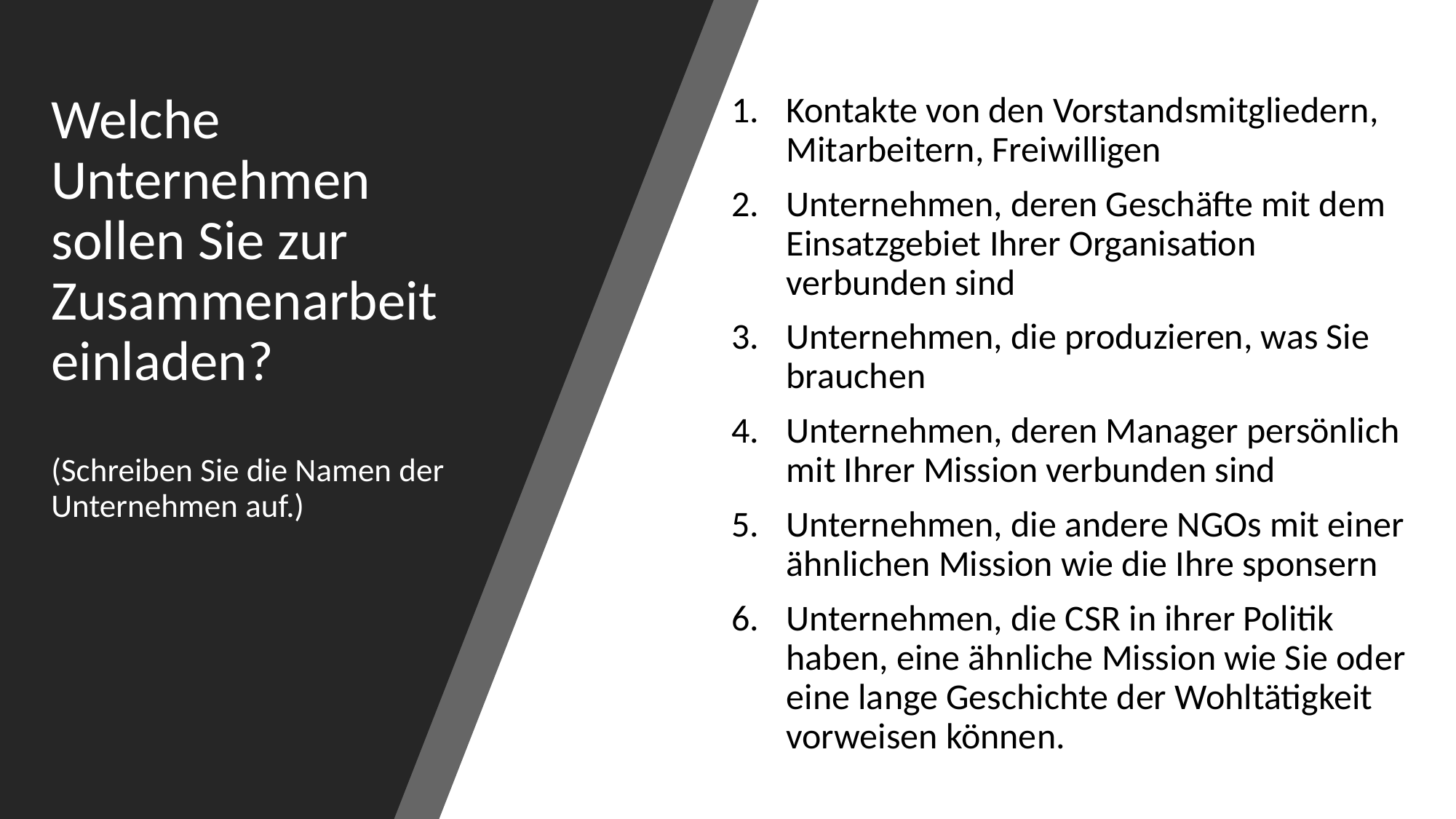

# Welche Unternehmen sollen Sie zur Zusammenarbeit einladen? (Schreiben Sie die Namen der Unternehmen auf.)
Kontakte von den Vorstandsmitgliedern, Mitarbeitern, Freiwilligen
Unternehmen, deren Geschäfte mit dem Einsatzgebiet Ihrer Organisation verbunden sind
Unternehmen, die produzieren, was Sie brauchen
Unternehmen, deren Manager persönlich mit Ihrer Mission verbunden sind
Unternehmen, die andere NGOs mit einer ähnlichen Mission wie die Ihre sponsern
Unternehmen, die CSR in ihrer Politik haben, eine ähnliche Mission wie Sie oder eine lange Geschichte der Wohltätigkeit vorweisen können.